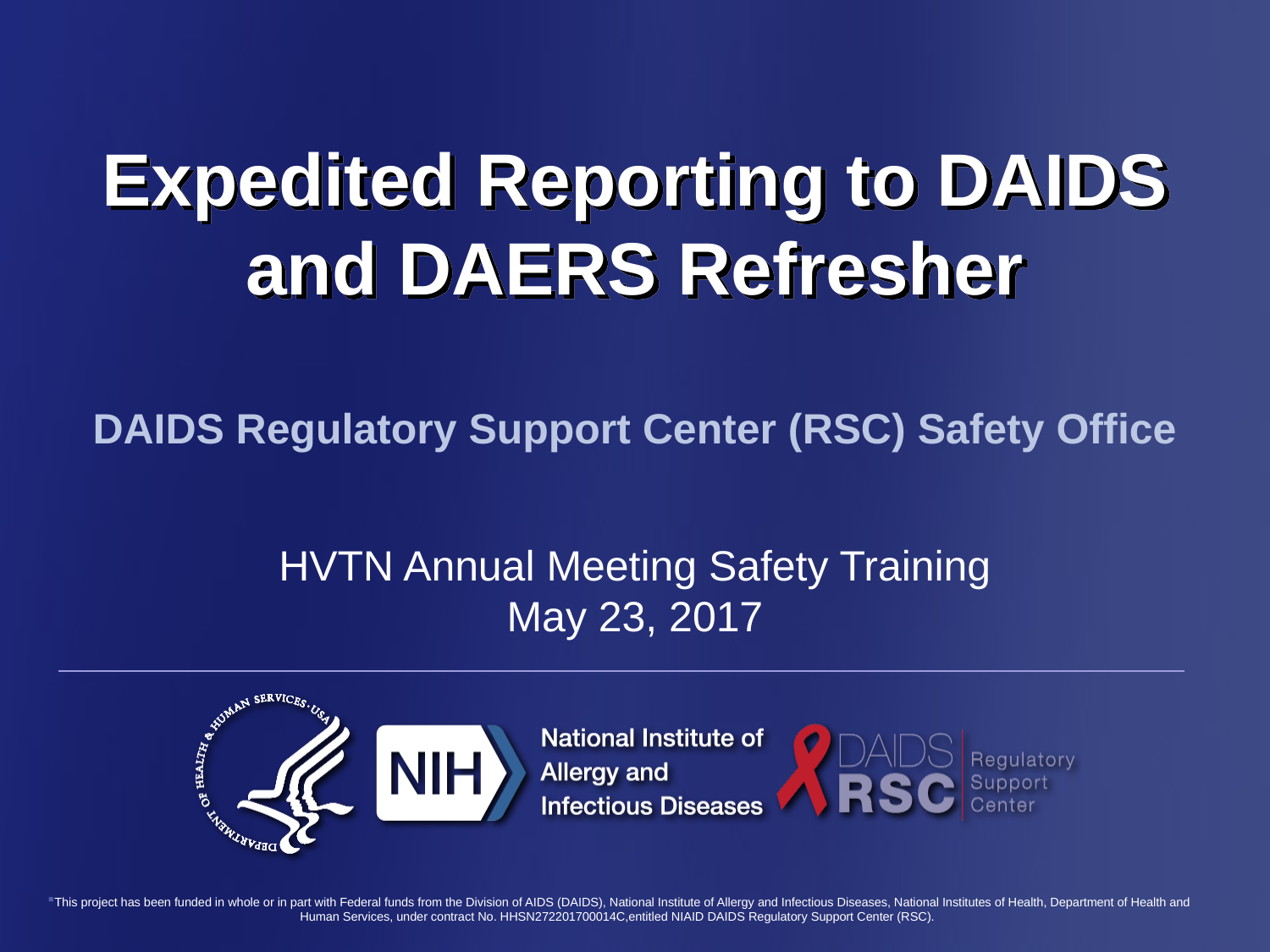

# Expedited Reporting to DAIDS and DAERS Refresher
DAIDS Regulatory Support Center (RSC) Safety Office
HVTN Annual Meeting Safety Training
May 23, 2017